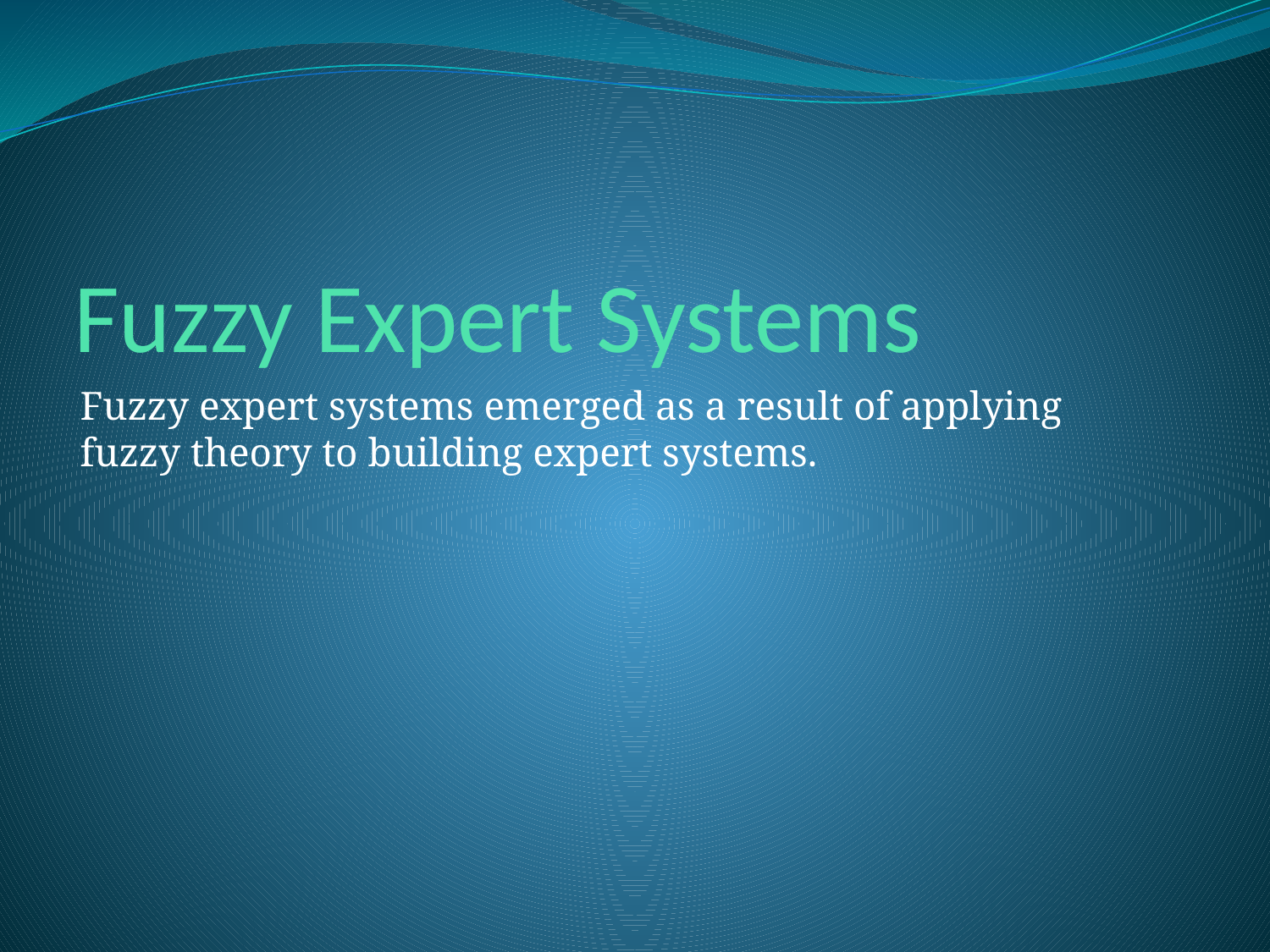

# Fuzzy Expert Systems
Fuzzy expert systems emerged as a result of applying fuzzy theory to building expert systems.